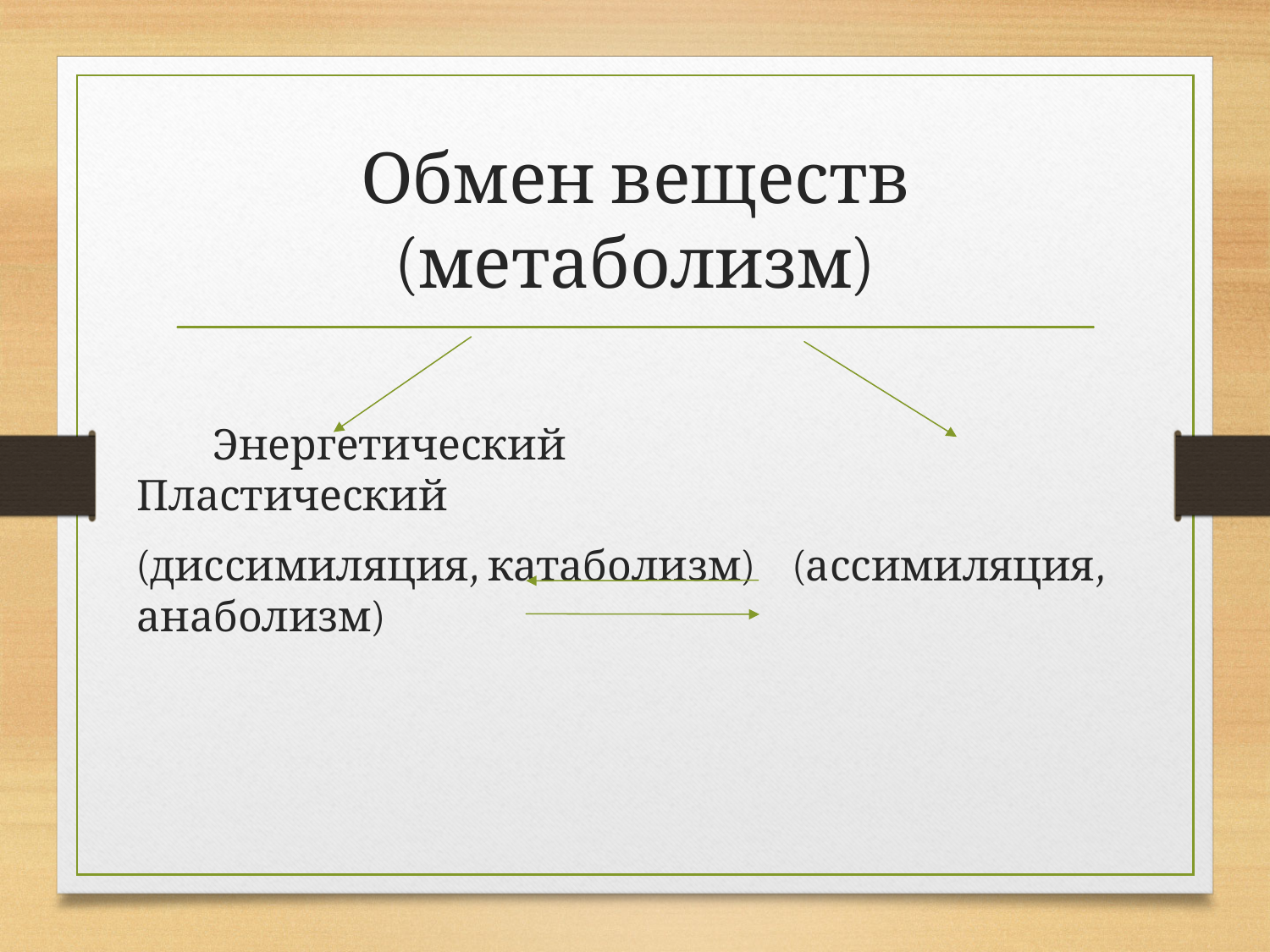

# Обмен веществ (метаболизм)

        Энергетический                            Пластический
(диссимиляция, катаболизм)    (ассимиляция, анаболизм)